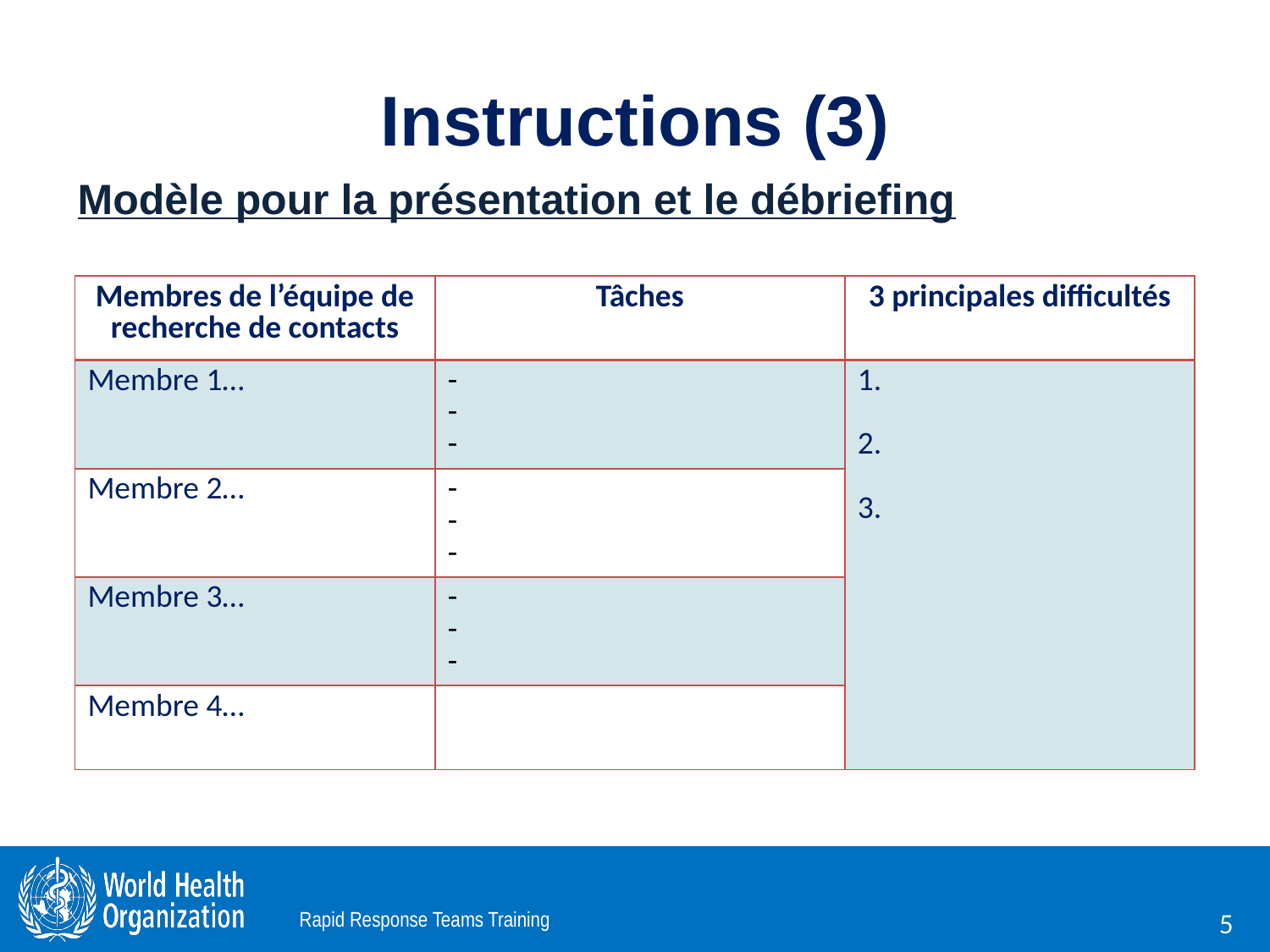

# Instructions (3)
Modèle pour la présentation et le débriefing

| Membres de l’équipe de recherche de contacts | Tâches | 3 principales difficultés |
| --- | --- | --- |
| Membre 1… | - - - | 1. 2. 3. |
| Membre 2… | - - - |  |
| Membre 3… | - - - |  |
| Membre 4… |  |  |